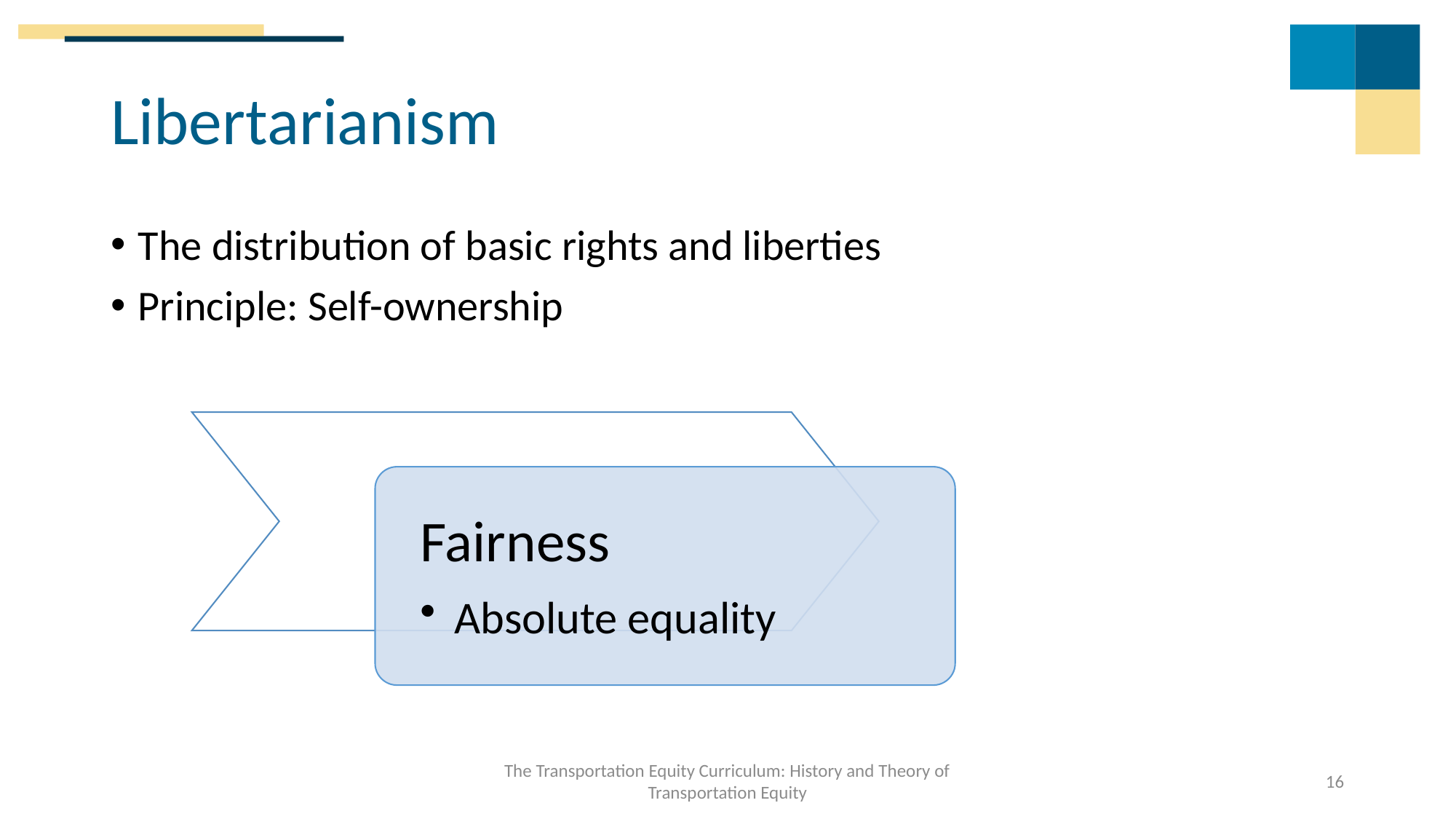

# Libertarianism
The distribution of basic rights and liberties
Principle: Self-ownership
Fairness
Absolute equality
The Transportation Equity Curriculum: History and Theory of Transportation Equity
16